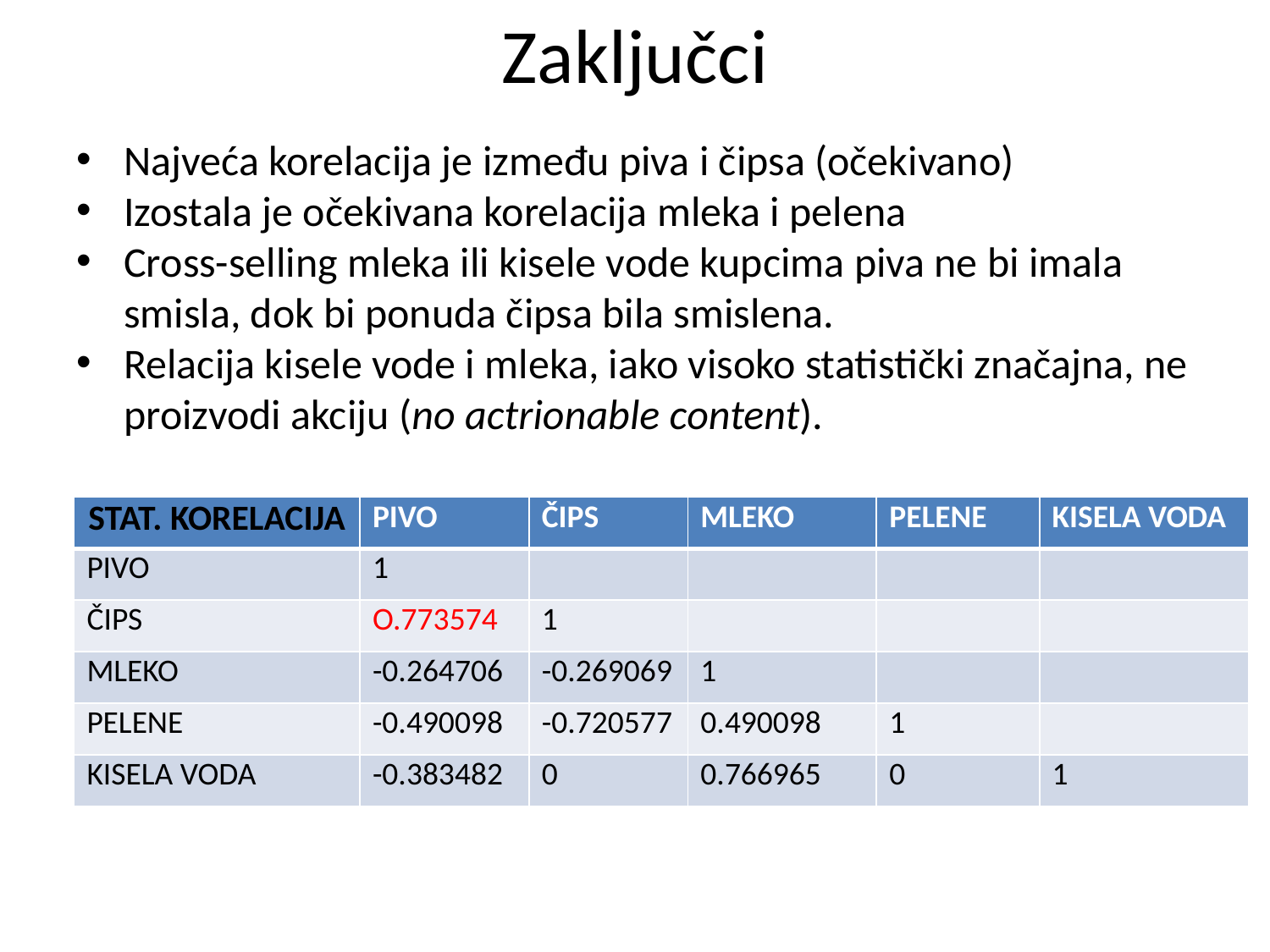

# Zaključci
Najveća korelacija je između piva i čipsa (očekivano)
Izostala je očekivana korelacija mleka i pelena
Cross-selling mleka ili kisele vode kupcima piva ne bi imala smisla, dok bi ponuda čipsa bila smislena.
Relacija kisele vode i mleka, iako visoko statistički značajna, ne proizvodi akciju (no actrionable content).

| STAT. KORELACIJA | PIVO | ČIPS | MLEKO | PELENE | KISELA VODA |
| --- | --- | --- | --- | --- | --- |
| PIVO | 1 |  |  |  |  |
| ČIPS | O.773574 | 1 |  |  |  |
| MLEKO | -0.264706 | -0.269069 | 1 |  |  |
| PELENE | -0.490098 | -0.720577 | 0.490098 | 1 |  |
| KISELA VODA | -0.383482 | 0 | 0.766965 | 0 | 1 |